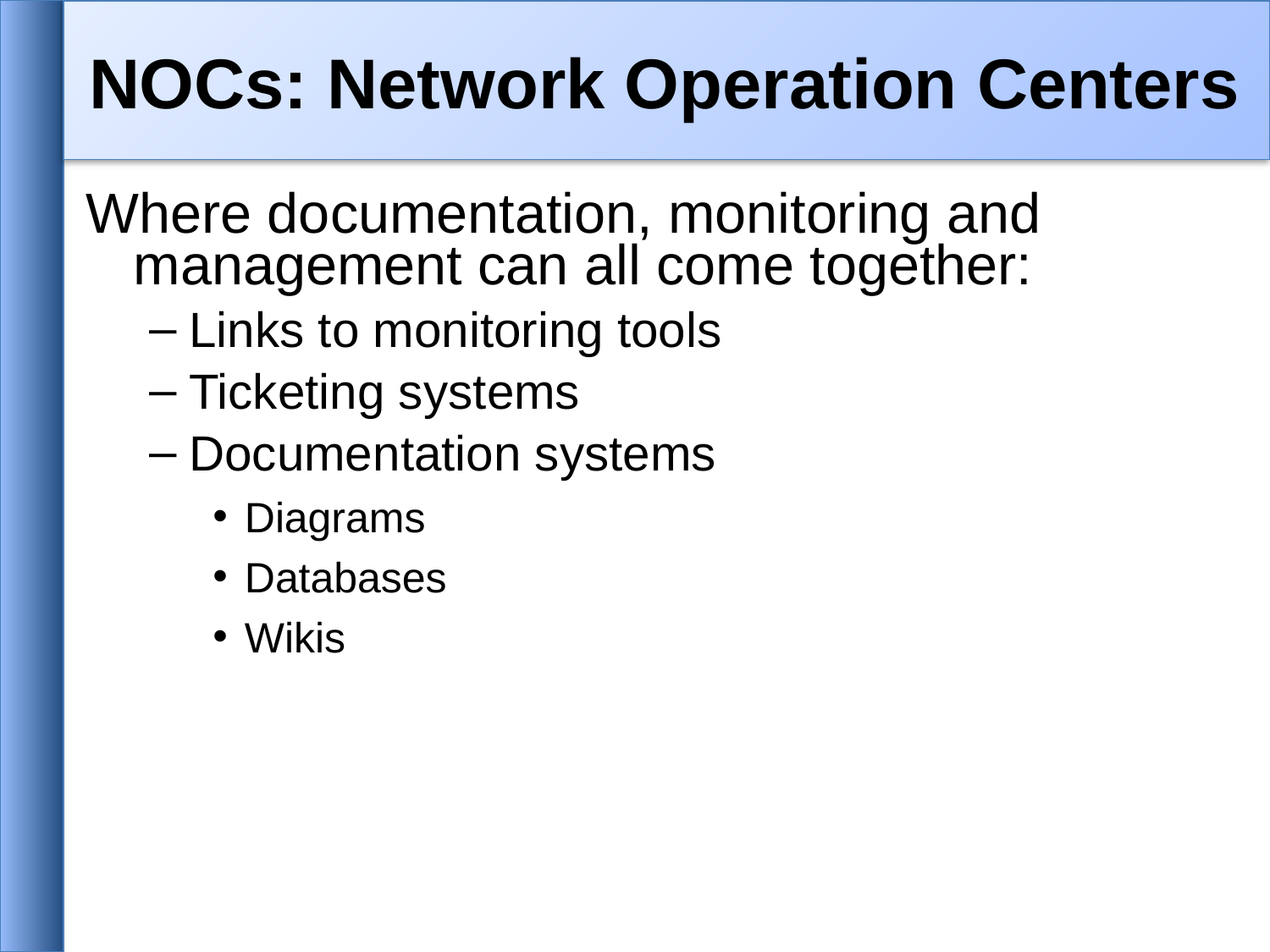

# NOCs: Network Operation Centers
Where documentation, monitoring and management can all come together:
Links to monitoring tools
Ticketing systems
Documentation systems
Diagrams
Databases
Wikis